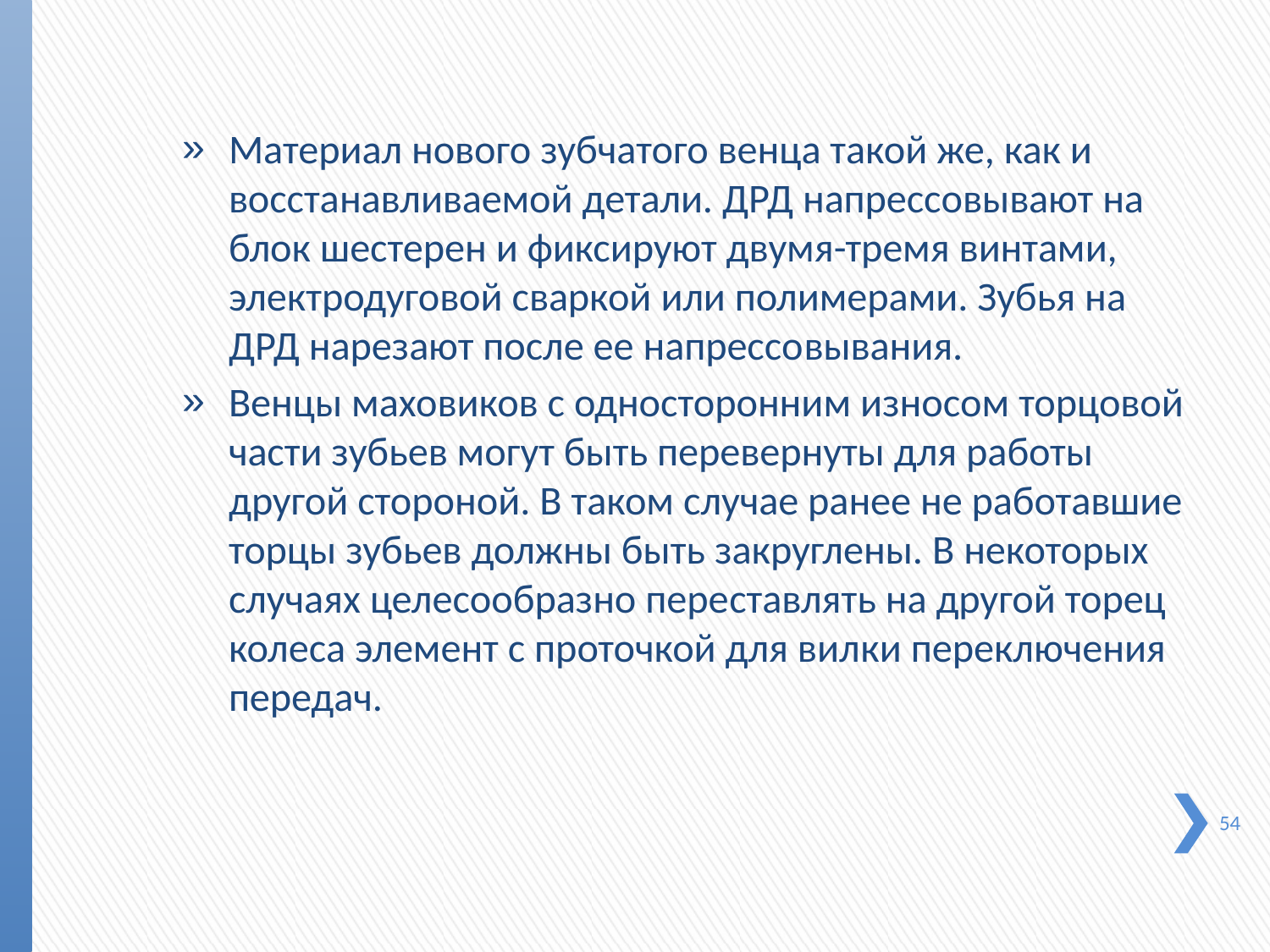

Материал нового зубчатого венца такой же, как и восста­навливаемой детали. ДРД напрессовывают на блок шестерен и фиксируют двумя-тремя винтами, электродуговой сваркой или полимерами. Зубья на ДРД нарезают после ее напрессо­вывания.
Венцы маховиков с односторонним износом торцовой части зубьев могут быть перевернуты для работы другой стороной. В таком случае ранее не работавшие торцы зубьев должны быть закруглены. В некоторых случаях целесообразно пере­ставлять на другой торец колеса элемент с проточкой для вил­ки переключения передач.

54